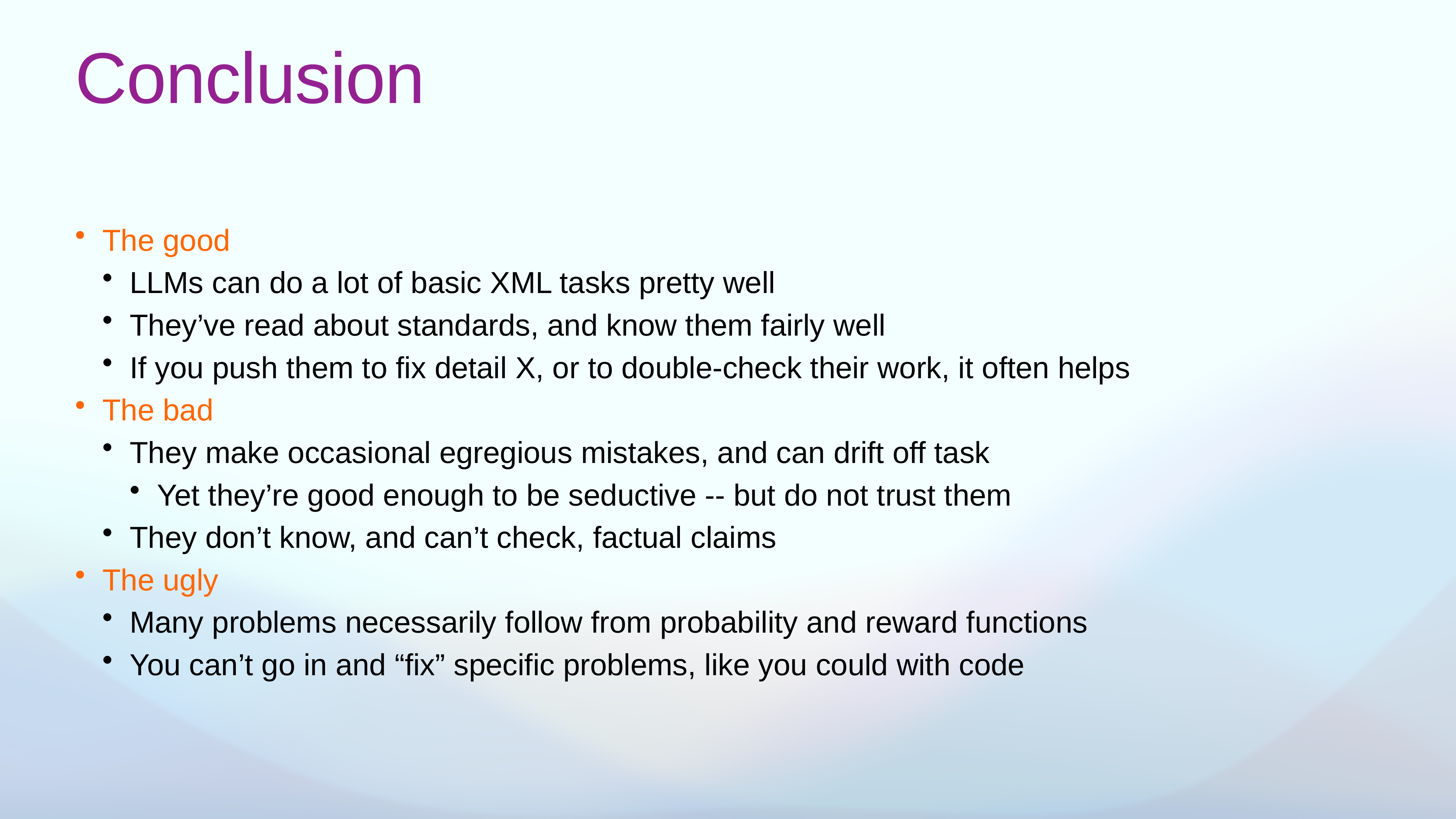

# Conclusion

The good
LLMs can do a lot of basic XML tasks pretty well
They’ve read about standards, and know them fairly well
If you push them to fix detail X, or to double-check their work, it often helps
The bad
They make occasional egregious mistakes, and can drift off task
Yet they’re good enough to be seductive -- but do not trust them
They don’t know, and can’t check, factual claims
The ugly
Many problems necessarily follow from probability and reward functions
You can’t go in and “fix” specific problems, like you could with code
31